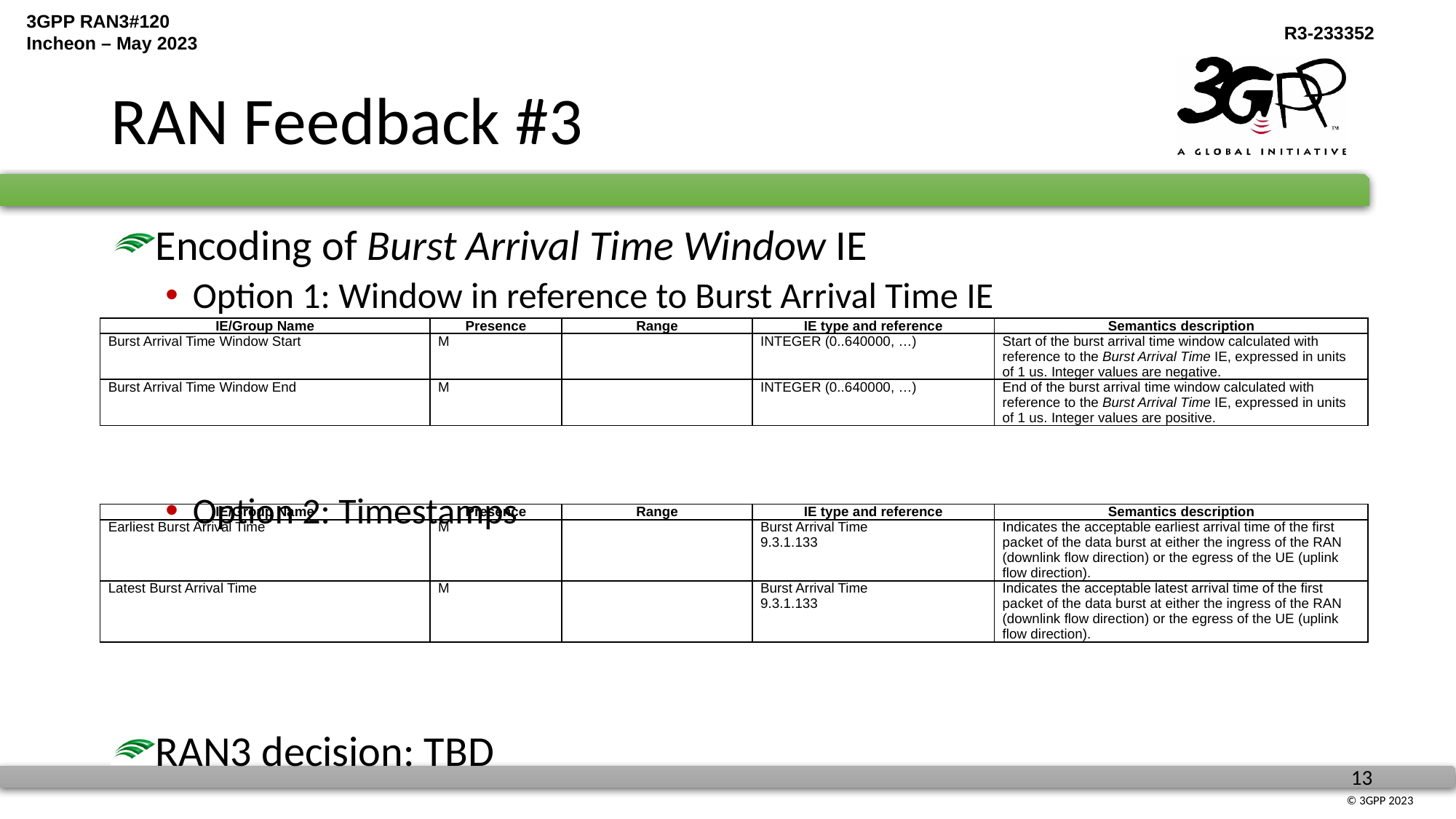

# RAN Feedback #3
Encoding of Burst Arrival Time Window IE
Option 1: Window in reference to Burst Arrival Time IE

Option 2: Timestamps

RAN3 decision: TBD
| IE/Group Name | Presence | Range | IE type and reference | Semantics description |
| --- | --- | --- | --- | --- |
| Burst Arrival Time Window Start | M |  | INTEGER (0..640000, …) | Start of the burst arrival time window calculated with reference to the Burst Arrival Time IE, expressed in units of 1 us. Integer values are negative. |
| Burst Arrival Time Window End | M |  | INTEGER (0..640000, …) | End of the burst arrival time window calculated with reference to the Burst Arrival Time IE, expressed in units of 1 us. Integer values are positive. |
| IE/Group Name | Presence | Range | IE type and reference | Semantics description |
| --- | --- | --- | --- | --- |
| Earliest Burst Arrival Time | M |  | Burst Arrival Time 9.3.1.133 | Indicates the acceptable earliest arrival time of the first packet of the data burst at either the ingress of the RAN (downlink flow direction) or the egress of the UE (uplink flow direction). |
| Latest Burst Arrival Time | M |  | Burst Arrival Time 9.3.1.133 | Indicates the acceptable latest arrival time of the first packet of the data burst at either the ingress of the RAN (downlink flow direction) or the egress of the UE (uplink flow direction). |